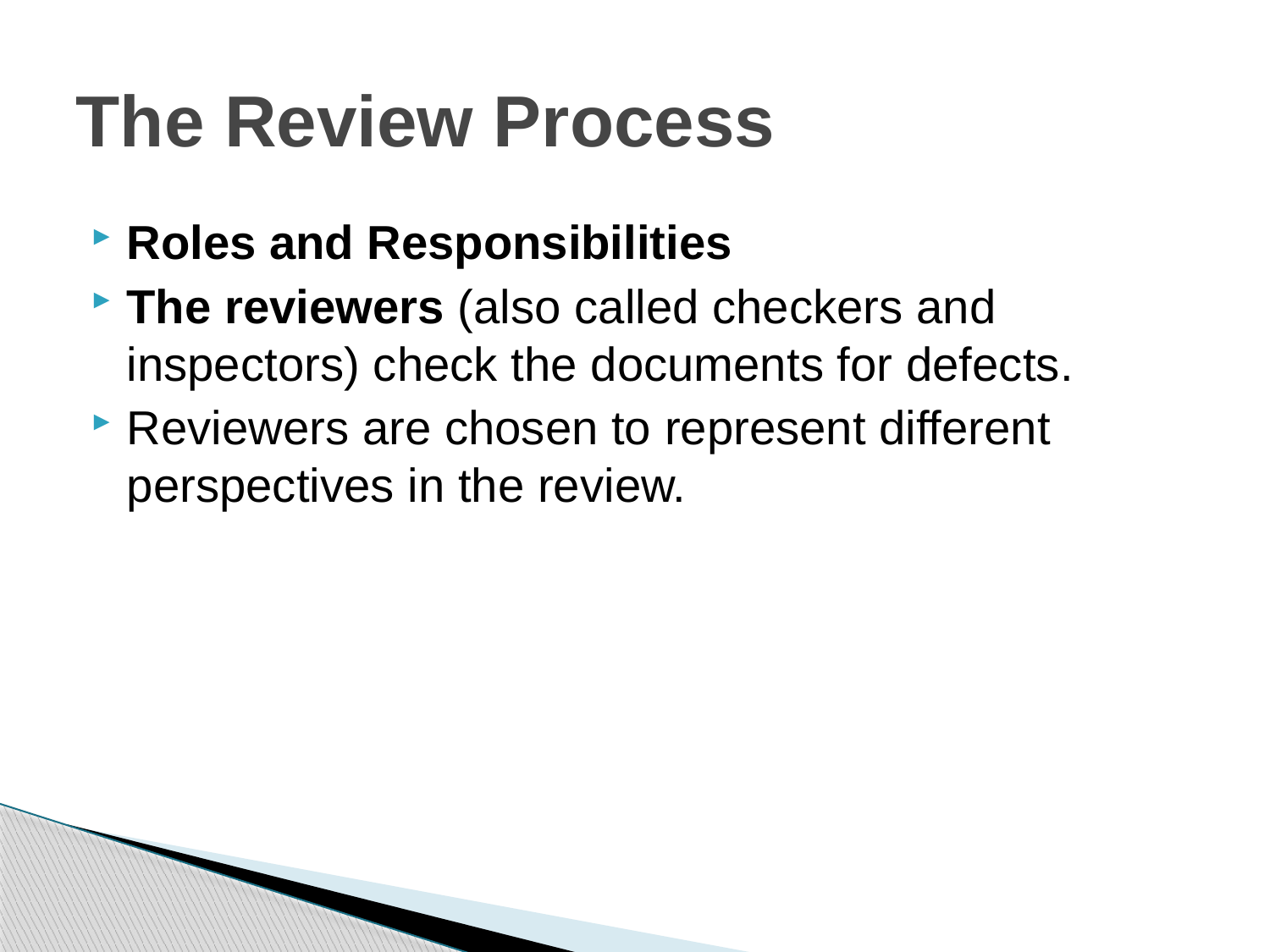

# The Review Process
Roles and Responsibilities
The reviewers (also called checkers and inspectors) check the documents for defects.
Reviewers are chosen to represent different perspectives in the review.